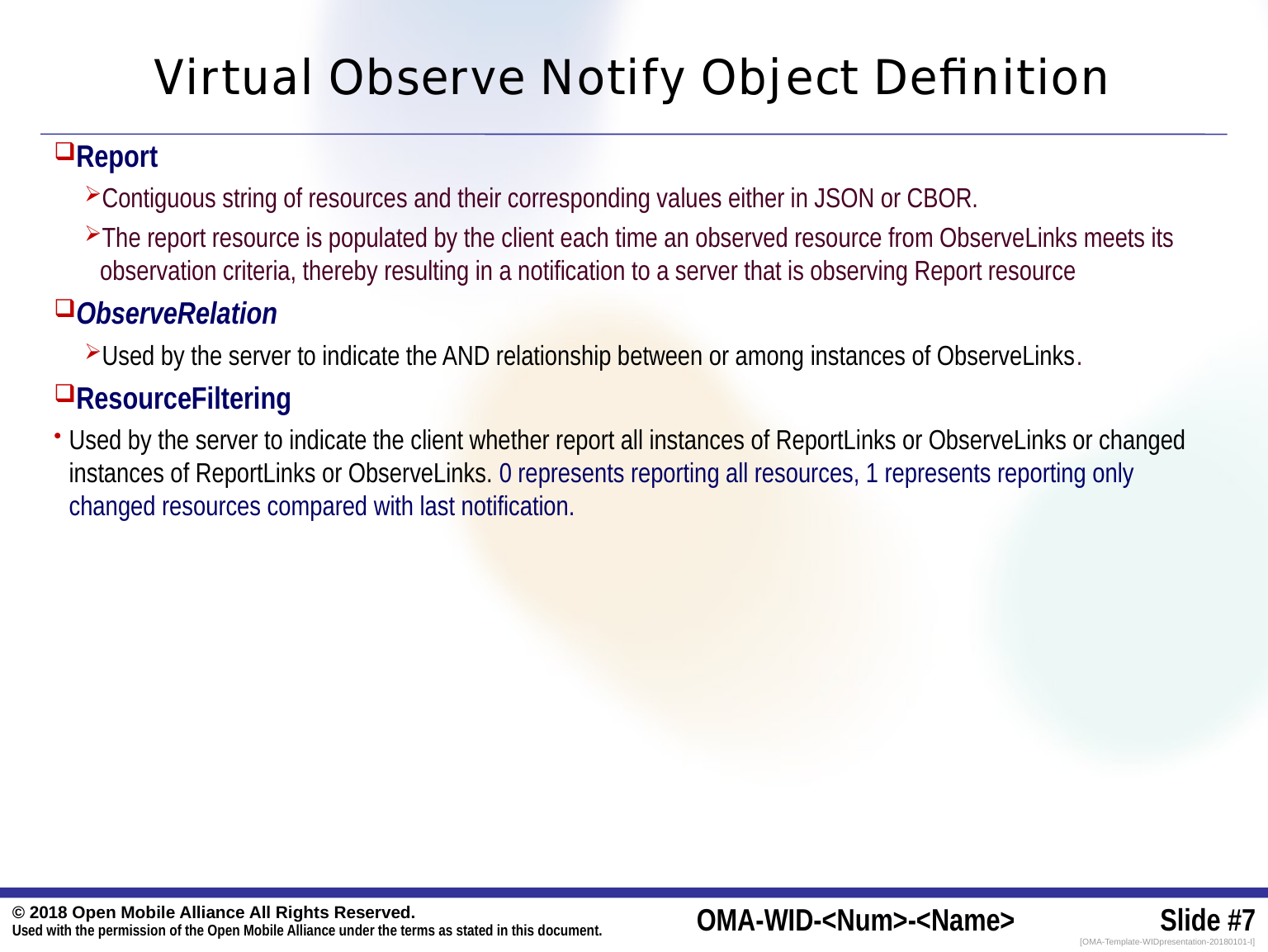

# Virtual Observe Notify Object Definition
Report
Contiguous string of resources and their corresponding values either in JSON or CBOR.
The report resource is populated by the client each time an observed resource from ObserveLinks meets its observation criteria, thereby resulting in a notification to a server that is observing Report resource
ObserveRelation
Used by the server to indicate the AND relationship between or among instances of ObserveLinks.
ResourceFiltering
Used by the server to indicate the client whether report all instances of ReportLinks or ObserveLinks or changed instances of ReportLinks or ObserveLinks. 0 represents reporting all resources, 1 represents reporting only changed resources compared with last notification.